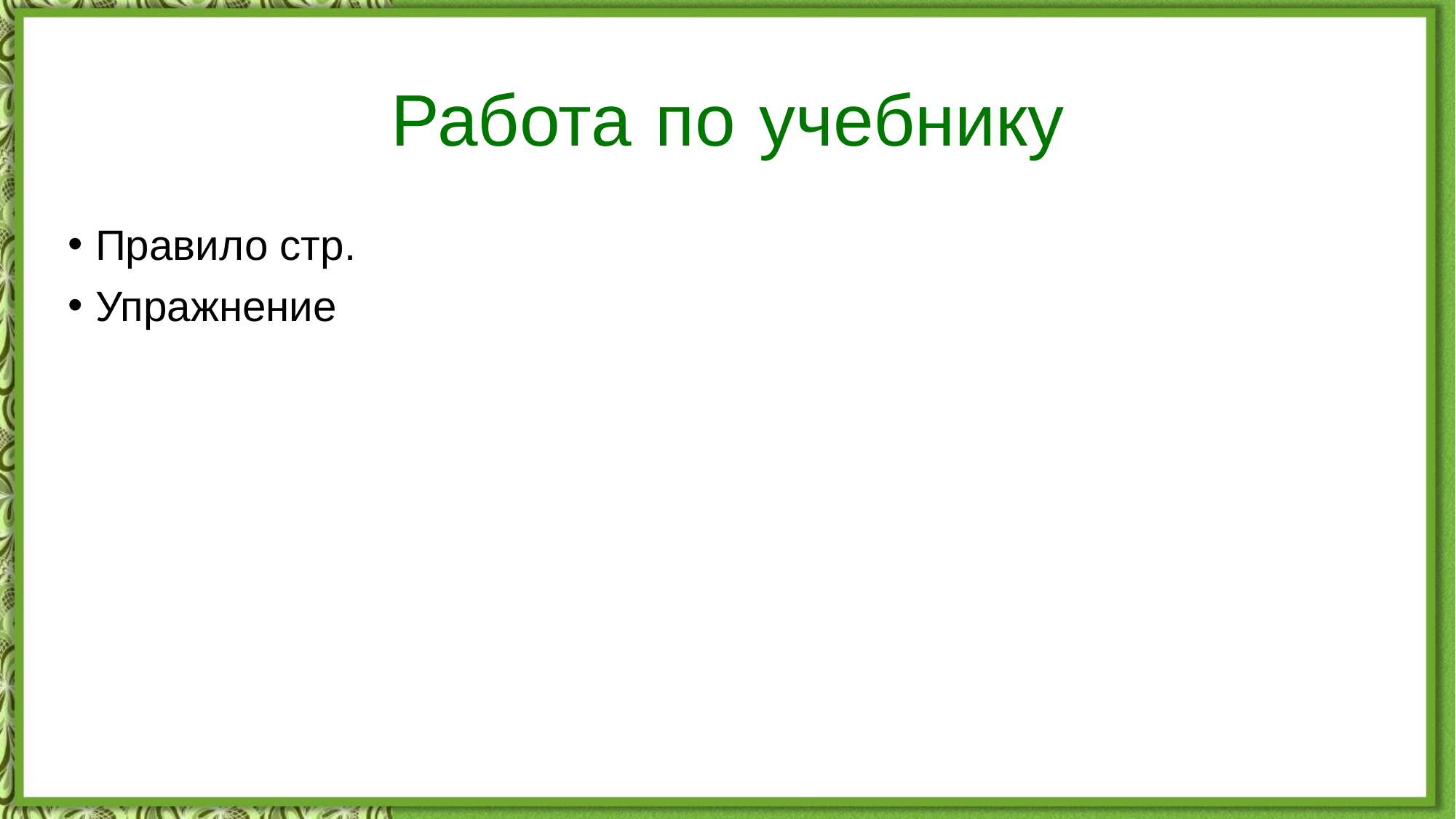

# Работа по учебнику
Правило стр.
Упражнение